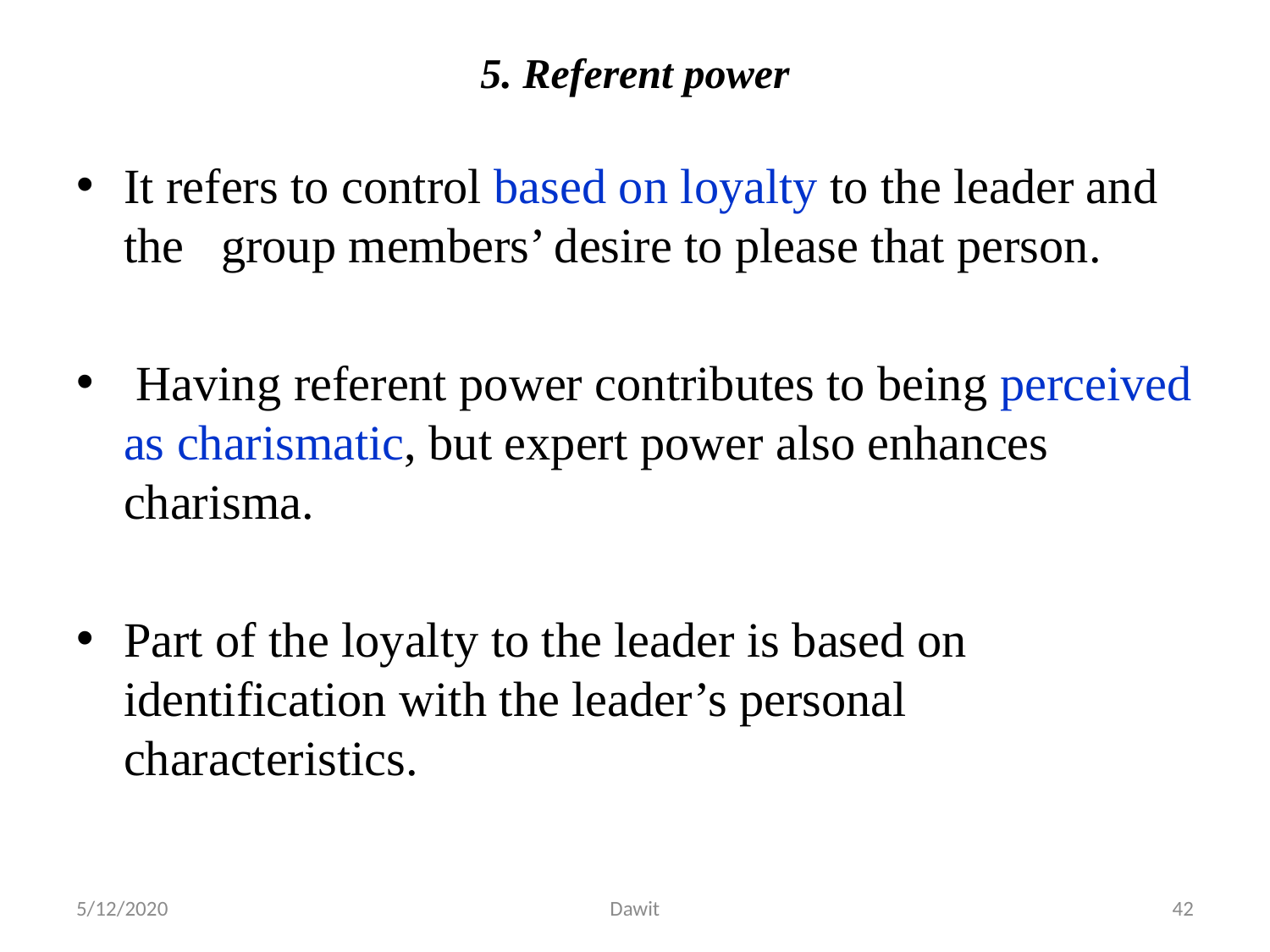

# 5. Referent power
It refers to control based on loyalty to the leader and the   group members’ desire to please that person.

 Having referent power contributes to being perceived as charismatic, but expert power also enhances charisma.

Part of the loyalty to the leader is based on identification with the leader’s personal characteristics.
5/12/2020
Dawit
42